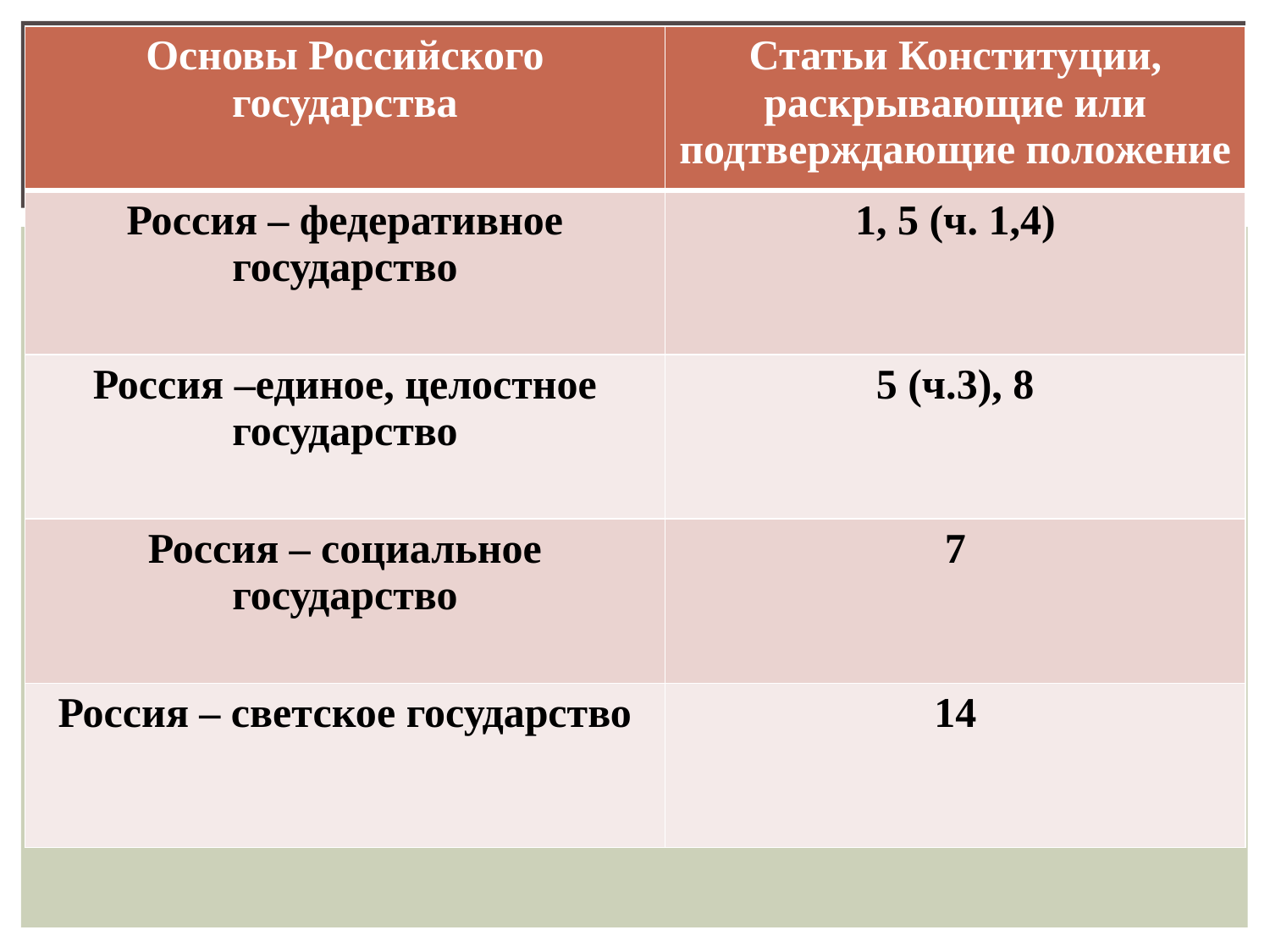

| Основы Российского государства | Статьи Конституции, раскрывающие или подтверждающие положение |
| --- | --- |
| Россия – федеративное государство | 1, 5 (ч. 1,4) |
| Россия –единое, целостное государство | 5 (ч.3), 8 |
| Россия – социальное государство | 7 |
| Россия – светское государство | 14 |
#